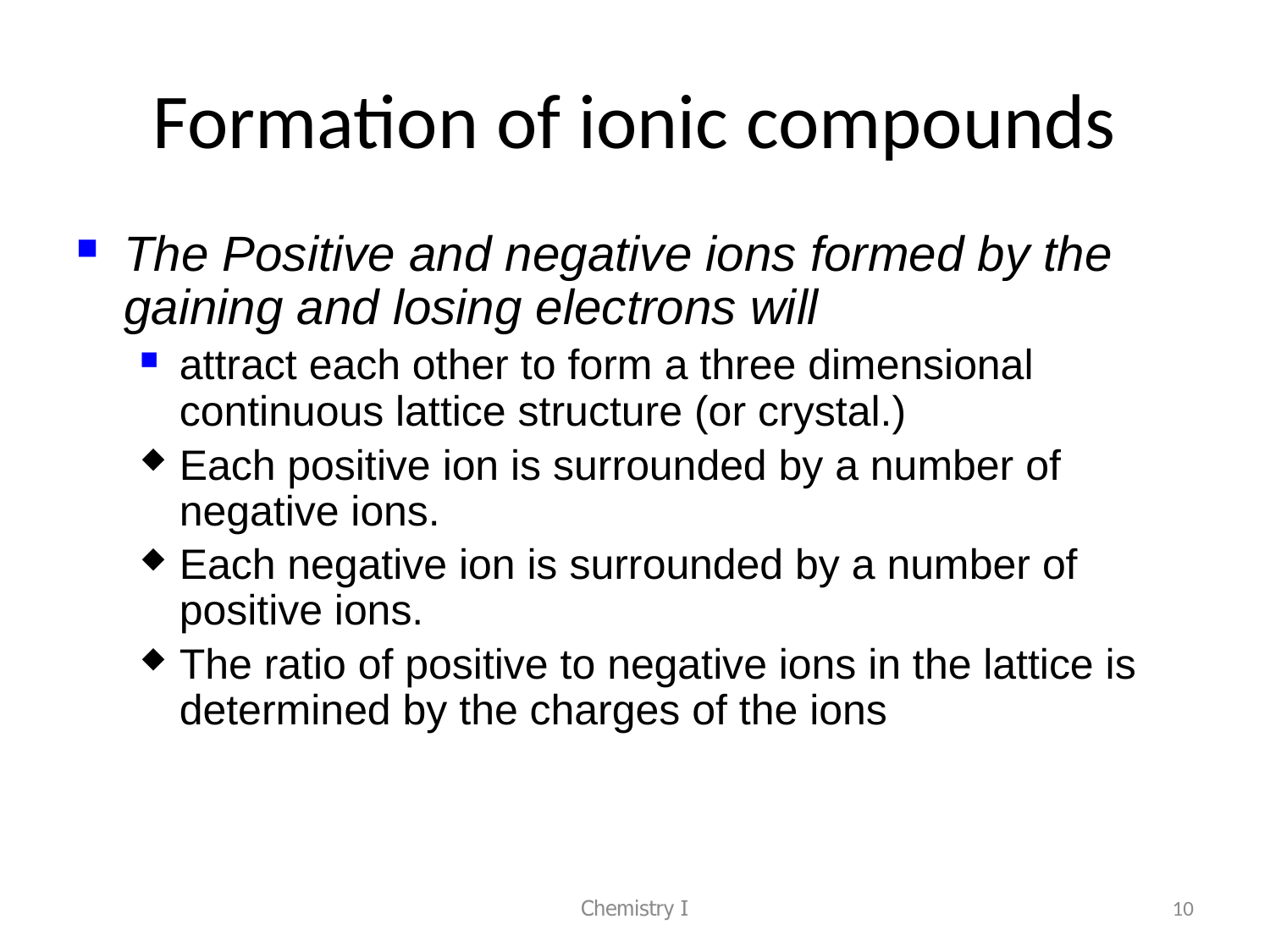

# Formation of ionic compounds
The Positive and negative ions formed by the gaining and losing electrons will
attract each other to form a three dimensional continuous lattice structure (or crystal.)
Each positive ion is surrounded by a number of negative ions.
Each negative ion is surrounded by a number of positive ions.
The ratio of positive to negative ions in the lattice is determined by the charges of the ions
Chemistry I
10